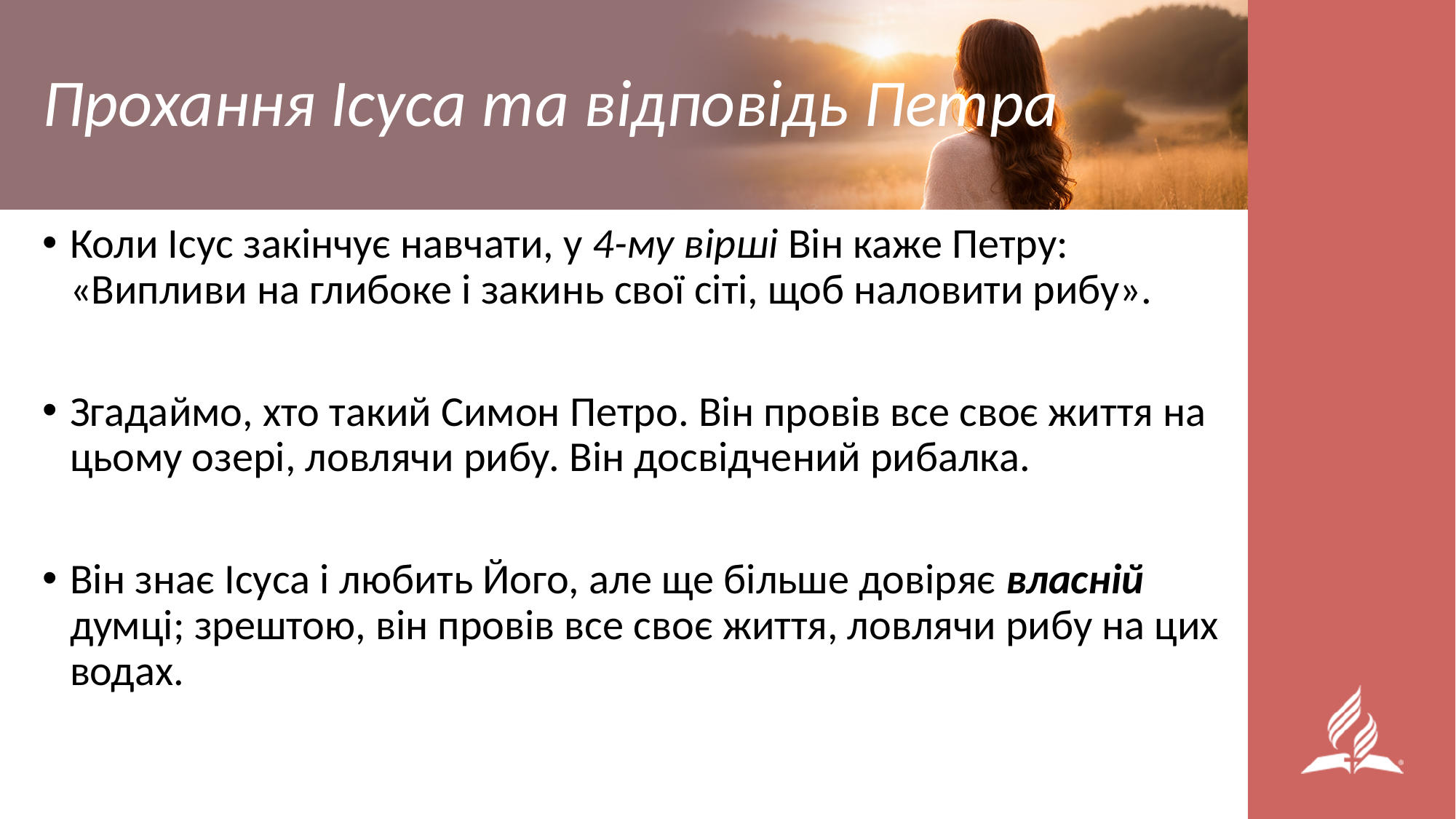

# Прохання Ісуса та відповідь Петра
Коли Ісус закінчує навчати, у 4-му вірші Він каже Петру: «Випливи на глибоке і закинь свої сіті, щоб наловити рибу».

Згадаймо, хто такий Симон Петро. Він провів все своє життя на цьому озері, ловлячи рибу. Він досвідчений рибалка.

Він знає Ісуса і любить Його, але ще більше довіряє власній думці; зрештою, він провів все своє життя, ловлячи рибу на цих водах.